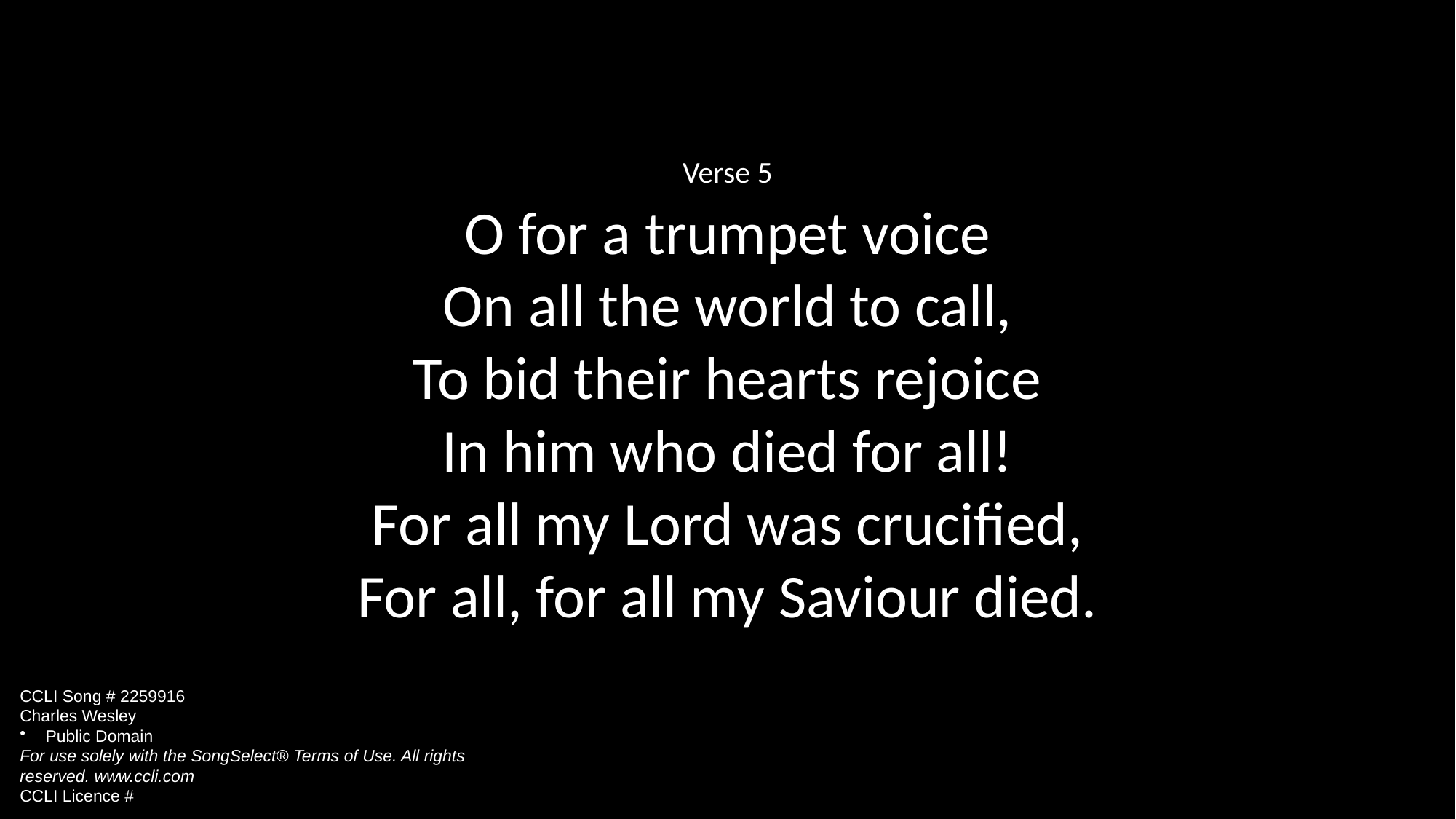

Verse 5
O for a trumpet voice
On all the world to call,
To bid their hearts rejoice
In him who died for all!
For all my Lord was crucified,
For all, for all my Saviour died.
CCLI Song # 2259916
Charles Wesley
Public Domain
For use solely with the SongSelect® Terms of Use. All rights reserved. www.ccli.com
CCLI Licence #